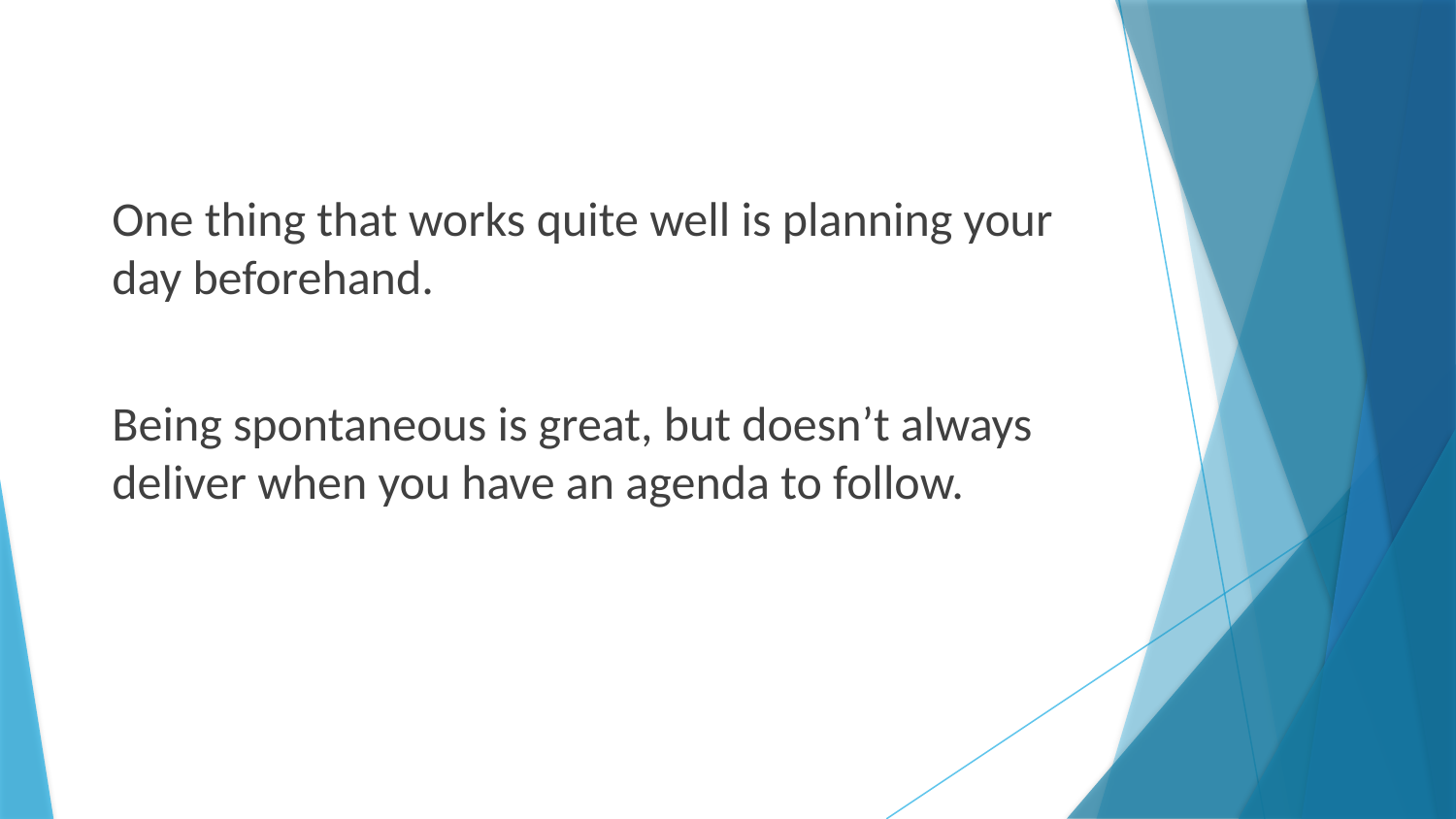

One thing that works quite well is planning your day beforehand.

Being spontaneous is great, but doesn’t always deliver when you have an agenda to follow.